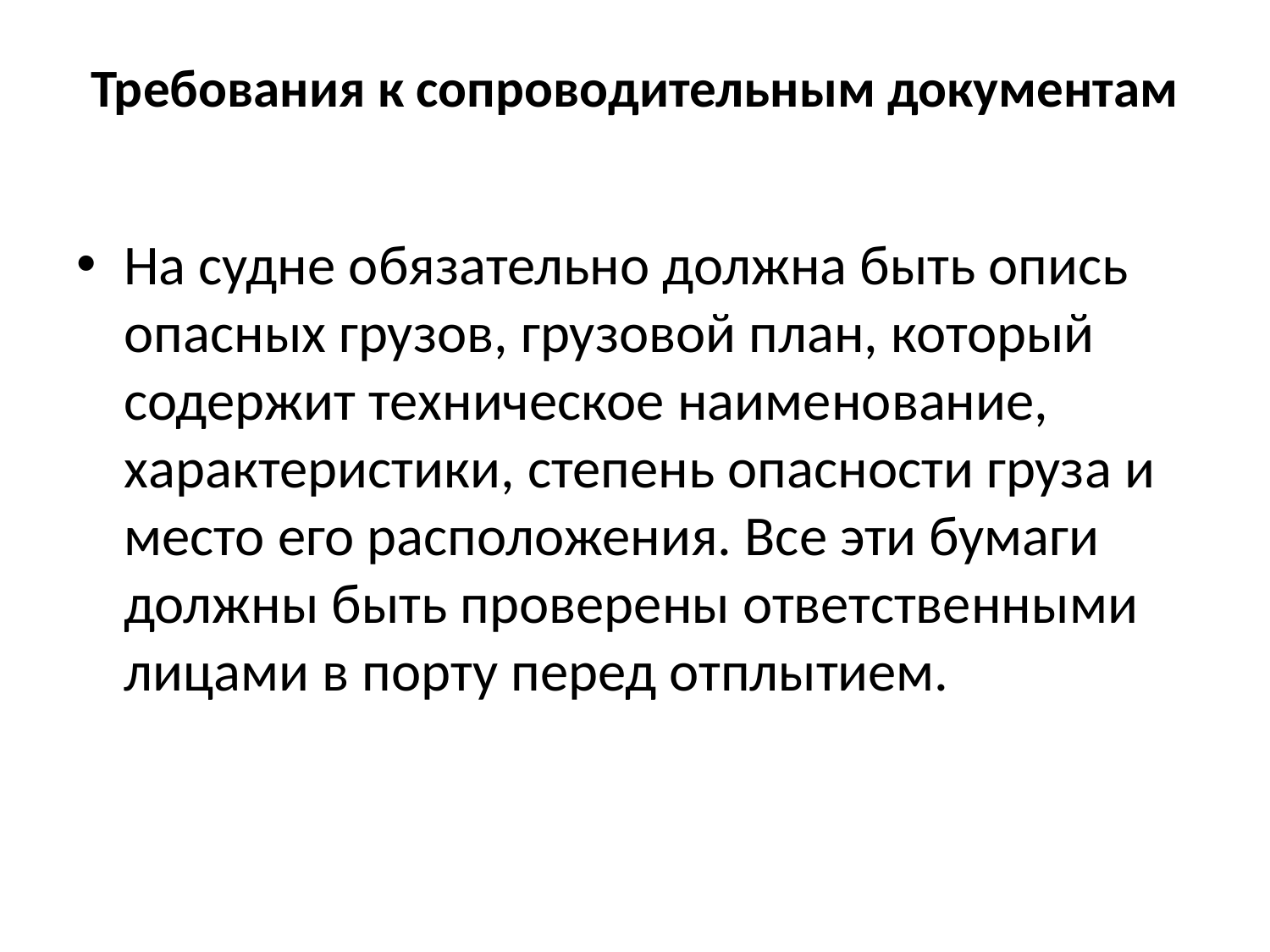

# Требования к сопроводительным документам
На судне обязательно должна быть опись опасных грузов, грузовой план, который содержит техническое наименование, характеристики, степень опасности груза и место его расположения. Все эти бумаги должны быть проверены ответственными лицами в порту перед отплытием.